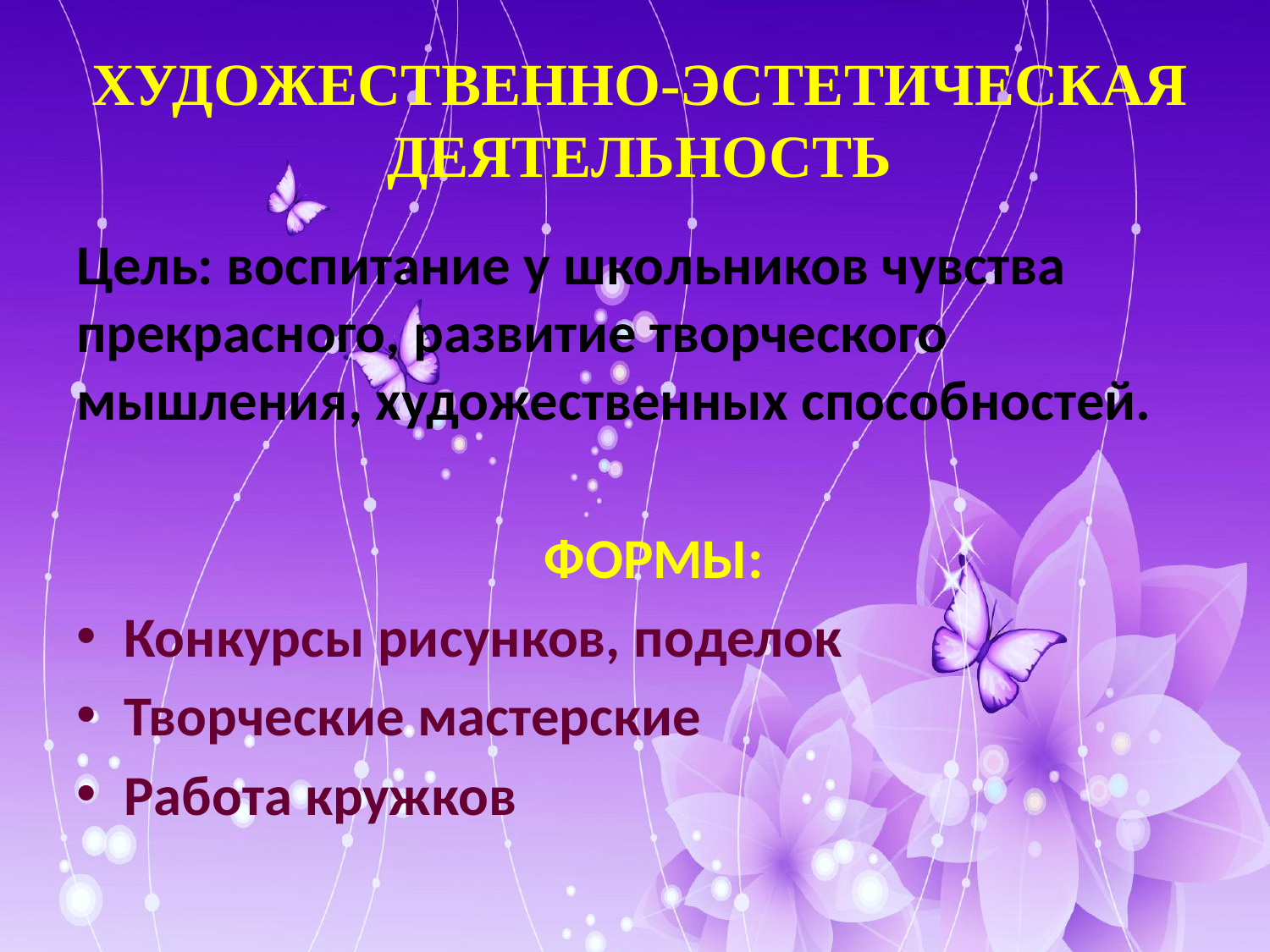

# ХУДОЖЕСТВЕННО-ЭСТЕТИЧЕСКАЯ ДЕЯТЕЛЬНОСТЬ
Цель: воспитание у школьников чувства прекрасного, развитие творческого мышления, художественных способностей.

   ФОРМЫ:
Конкурсы рисунков, поделок
Творческие мастерские
Работа кружков